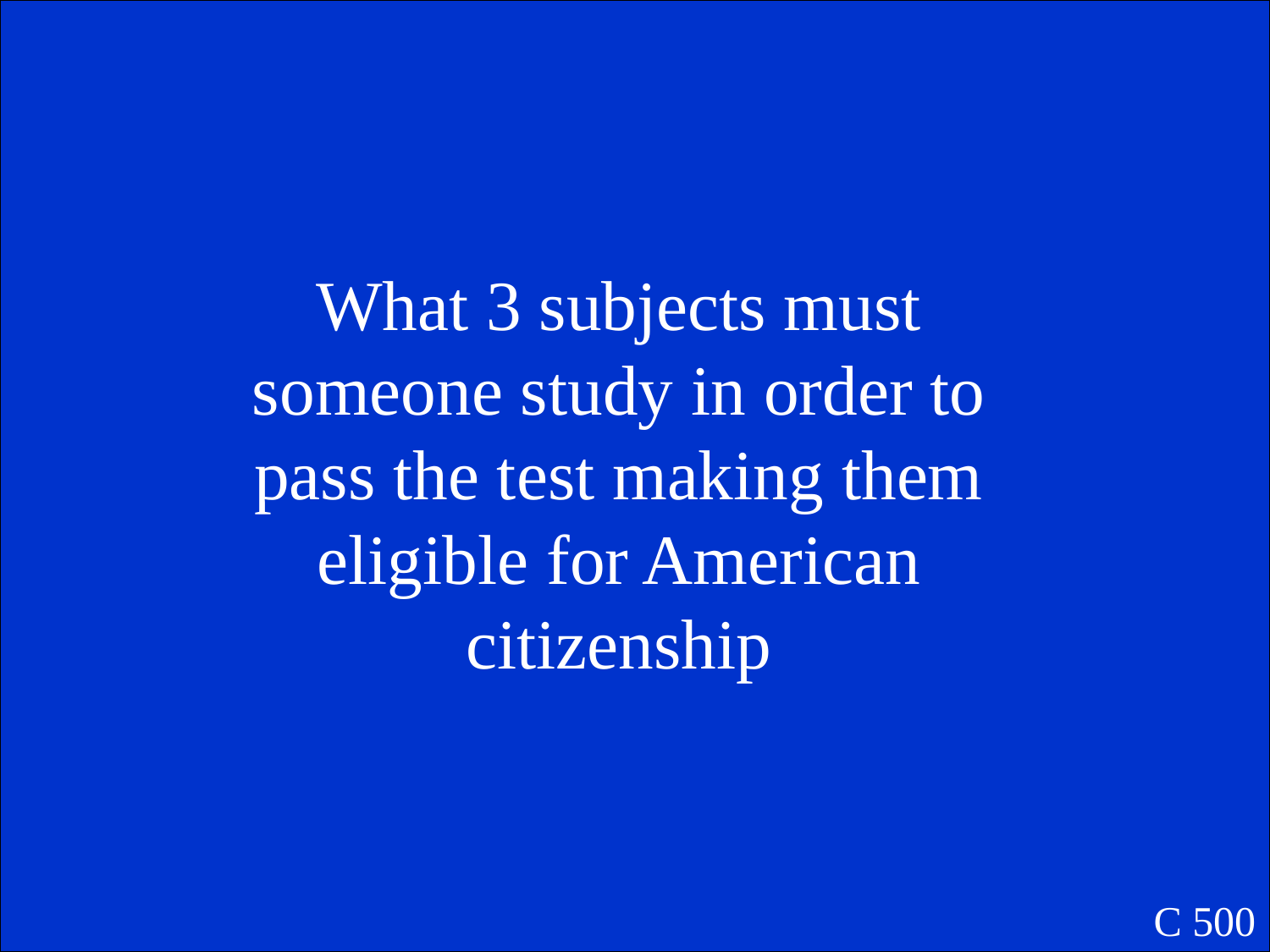

What 3 subjects must someone study in order to pass the test making them eligible for American citizenship
C 500